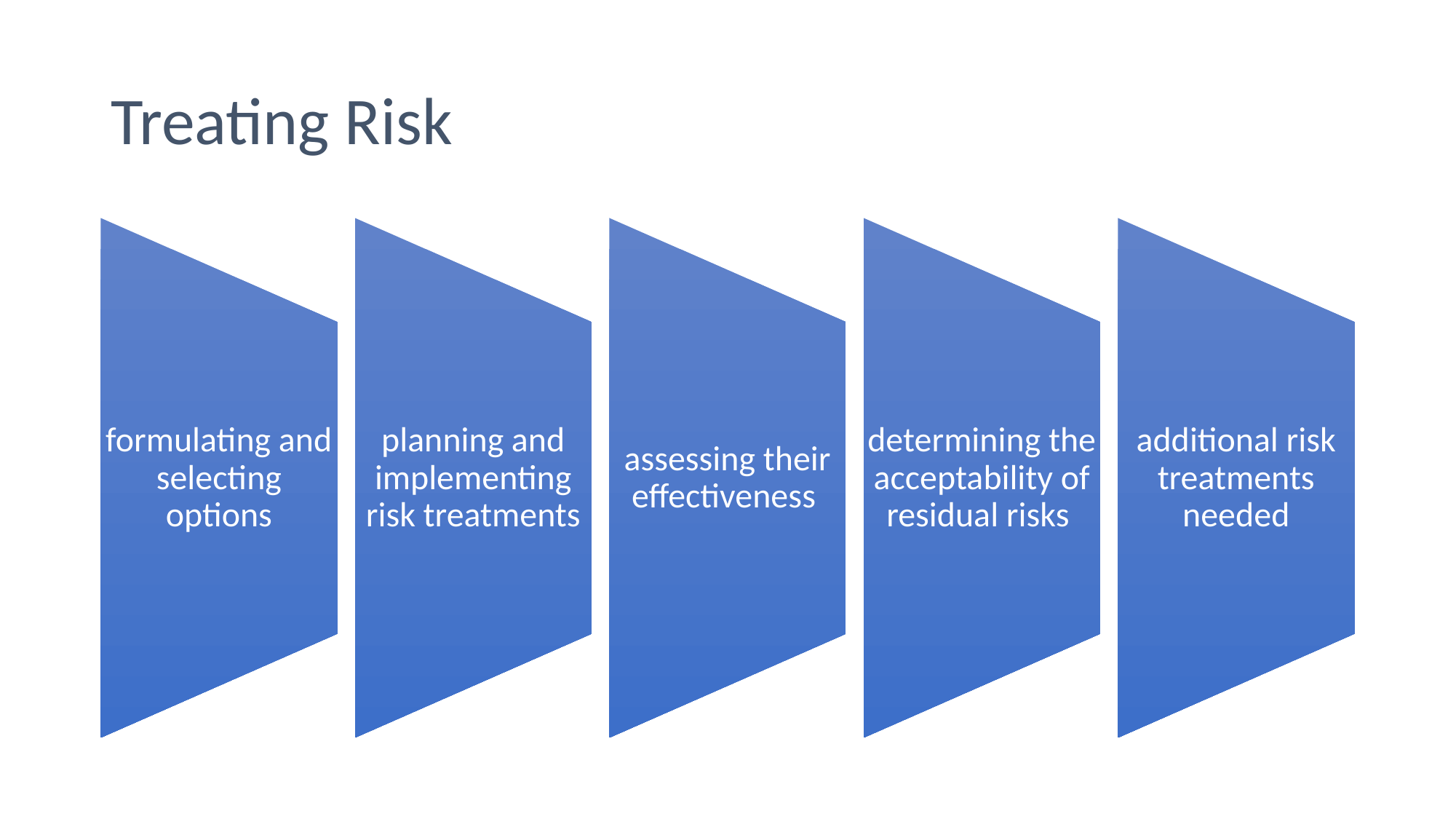

# Treating Risk
formulating and selecting options
planning and implementing risk treatments
assessing their effectiveness
determining the acceptability of residual risks
additional risk treatments needed